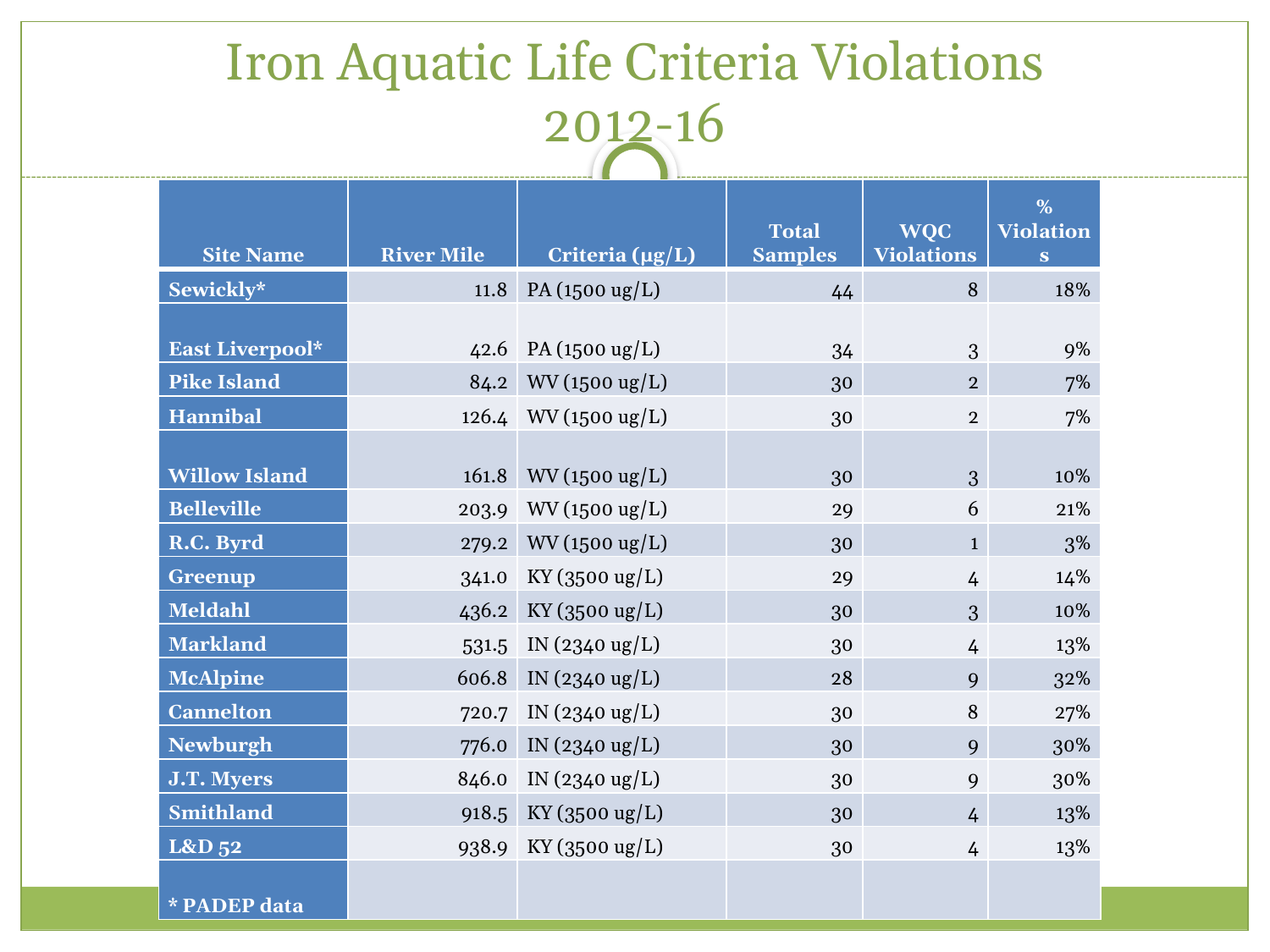

# Iron Aquatic Life Criteria Violations 2012-16
| Site Name | River Mile | Criteria (µg/L) | Total Samples | WQC Violations | % Violations |
| --- | --- | --- | --- | --- | --- |
| Sewickly\* | 11.8 | PA (1500 ug/L) | 44 | 8 | 18% |
| East Liverpool\* | 42.6 | PA (1500 ug/L) | 34 | 3 | 9% |
| Pike Island | 84.2 | WV (1500 ug/L) | 30 | 2 | 7% |
| Hannibal | 126.4 | WV (1500 ug/L) | 30 | 2 | 7% |
| Willow Island | 161.8 | WV (1500 ug/L) | 30 | 3 | 10% |
| Belleville | 203.9 | WV (1500 ug/L) | 29 | 6 | 21% |
| R.C. Byrd | 279.2 | WV (1500 ug/L) | 30 | 1 | 3% |
| Greenup | 341.0 | KY (3500 ug/L) | 29 | 4 | 14% |
| Meldahl | 436.2 | KY (3500 ug/L) | 30 | 3 | 10% |
| Markland | 531.5 | IN (2340 ug/L) | 30 | 4 | 13% |
| McAlpine | 606.8 | IN (2340 ug/L) | 28 | 9 | 32% |
| Cannelton | 720.7 | IN (2340 ug/L) | 30 | 8 | 27% |
| Newburgh | 776.0 | IN (2340 ug/L) | 30 | 9 | 30% |
| J.T. Myers | 846.0 | IN (2340 ug/L) | 30 | 9 | 30% |
| Smithland | 918.5 | KY (3500 ug/L) | 30 | 4 | 13% |
| L&D 52 | 938.9 | KY (3500 ug/L) | 30 | 4 | 13% |
| \* PADEP data |  |  |  |  |  |